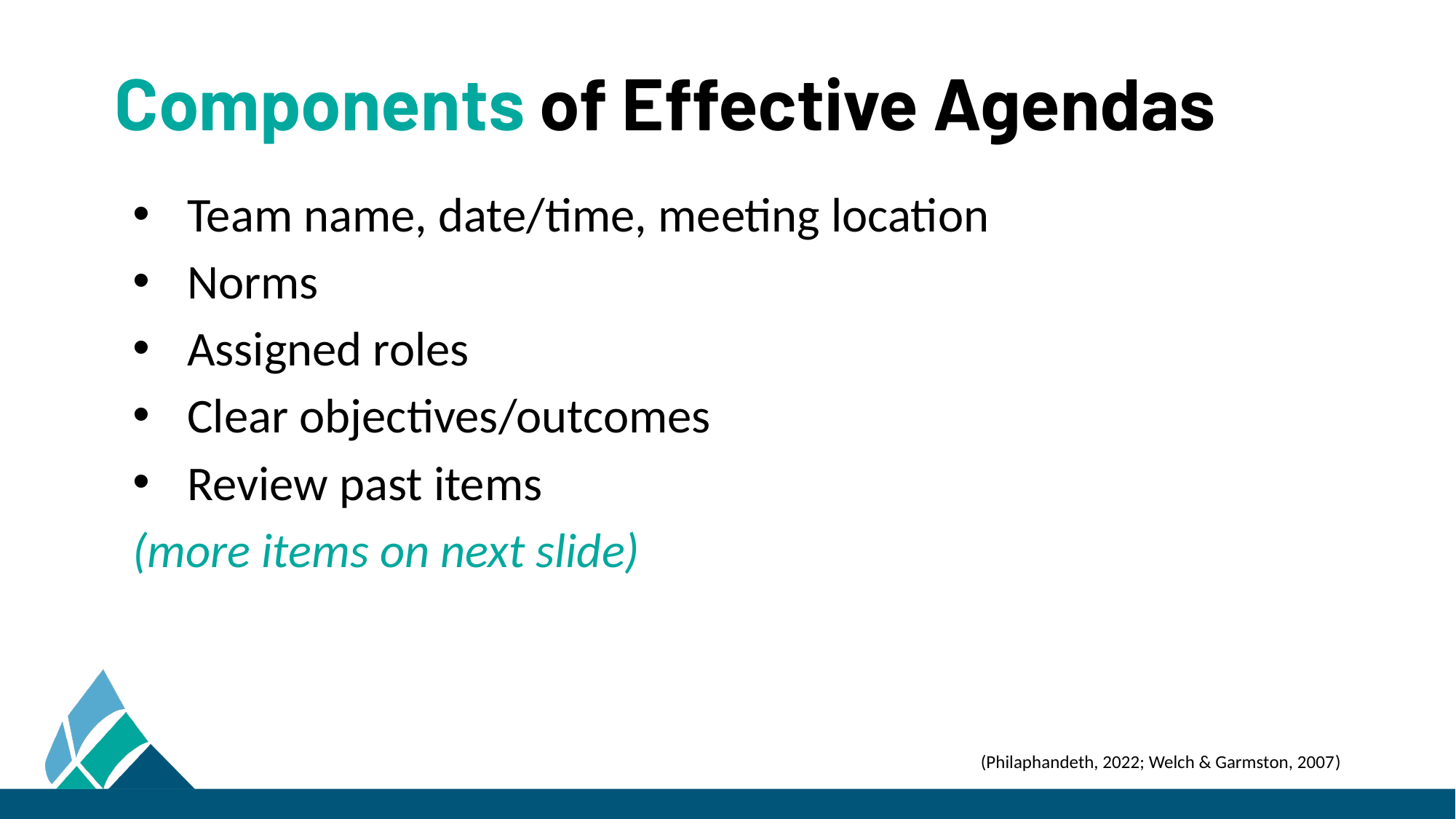

Components of Effective Agendas
Team name, date/time, meeting location
Norms
Assigned roles
Clear objectives/outcomes
Review past items
(more items on next slide)

(Philaphandeth, 2022; Welch & Garmston, 2007)